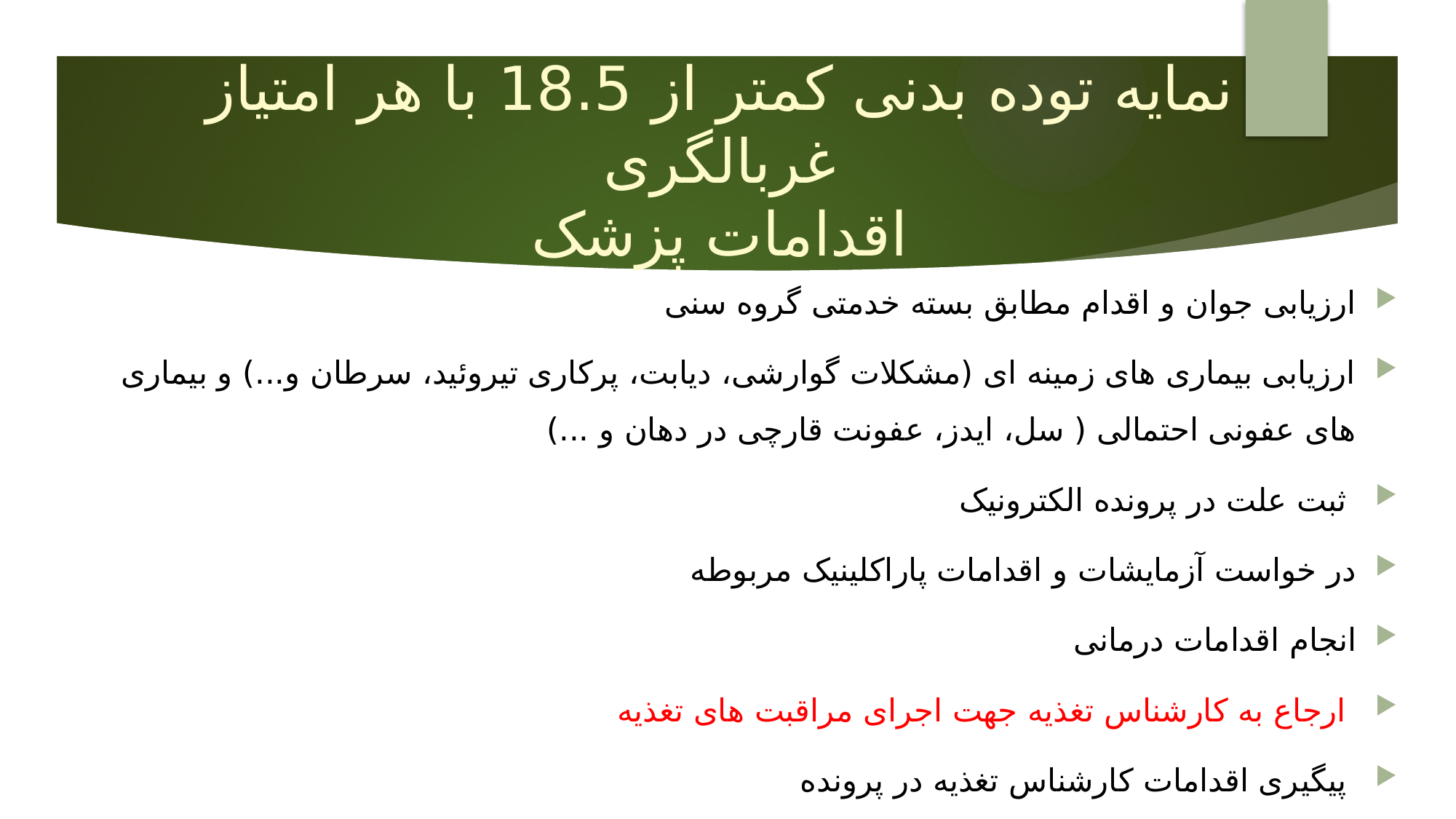

# نمایه توده بدنی کمتر از 18.5 با هر امتیاز غربالگری اقدامات پزشک
ارزیابی جوان و اقدام مطابق بسته خدمتی گروه سنی
ارزیابی بیماری های زمینه ای (مشکلات گوارشی، دیابت، پرکاری تیروئید، سرطان و...) و بیماری های عفونی احتمالی ( سل، ایدز، عفونت قارچی در دهان و ...)
 ثبت علت در پرونده الکترونیک
در خواست آزمایشات و اقدامات پاراکلینیک مربوطه
انجام اقدامات درمانی
 ارجاع به کارشناس تغذیه جهت اجرای مراقبت های تغذیه
 پیگیری اقدامات کارشناس تغذیه در پرونده